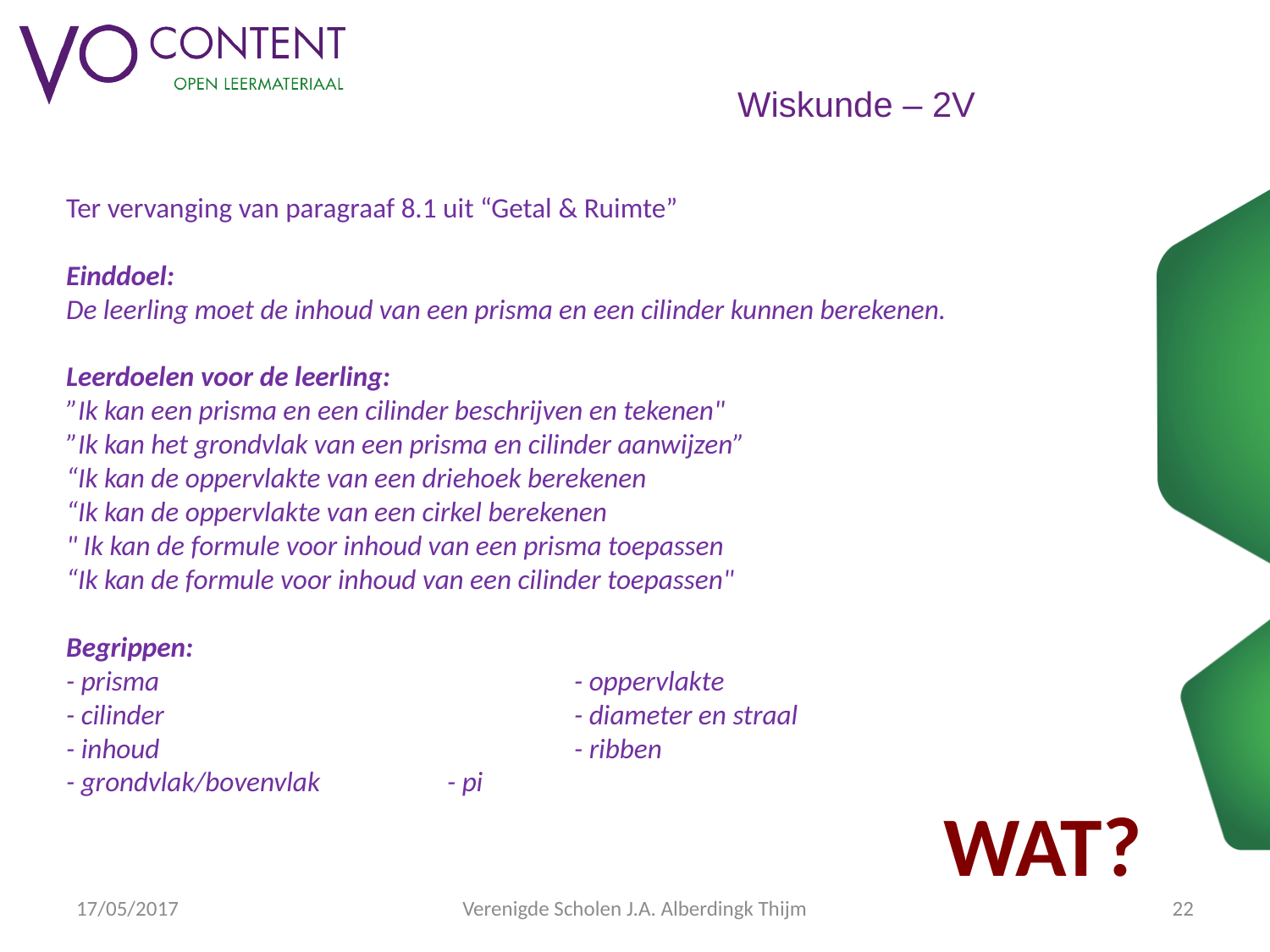

# Wiskunde – 2V
Ter vervanging van paragraaf 8.1 uit “Getal & Ruimte”

Einddoel:
De leerling moet de inhoud van een prisma en een cilinder kunnen berekenen.

Leerdoelen voor de leerling:
”Ik kan een prisma en een cilinder beschrijven en tekenen"
”Ik kan het grondvlak van een prisma en cilinder aanwijzen”
“Ik kan de oppervlakte van een driehoek berekenen
“Ik kan de oppervlakte van een cirkel berekenen
" Ik kan de formule voor inhoud van een prisma toepassen
“Ik kan de formule voor inhoud van een cilinder toepassen"

Begrippen:
- prisma				- oppervlakte
- cilinder				- diameter en straal
- inhoud				- ribben
- grondvlak/bovenvlak	- pi

WAT?
17/05/2017
Verenigde Scholen J.A. Alberdingk Thijm
22